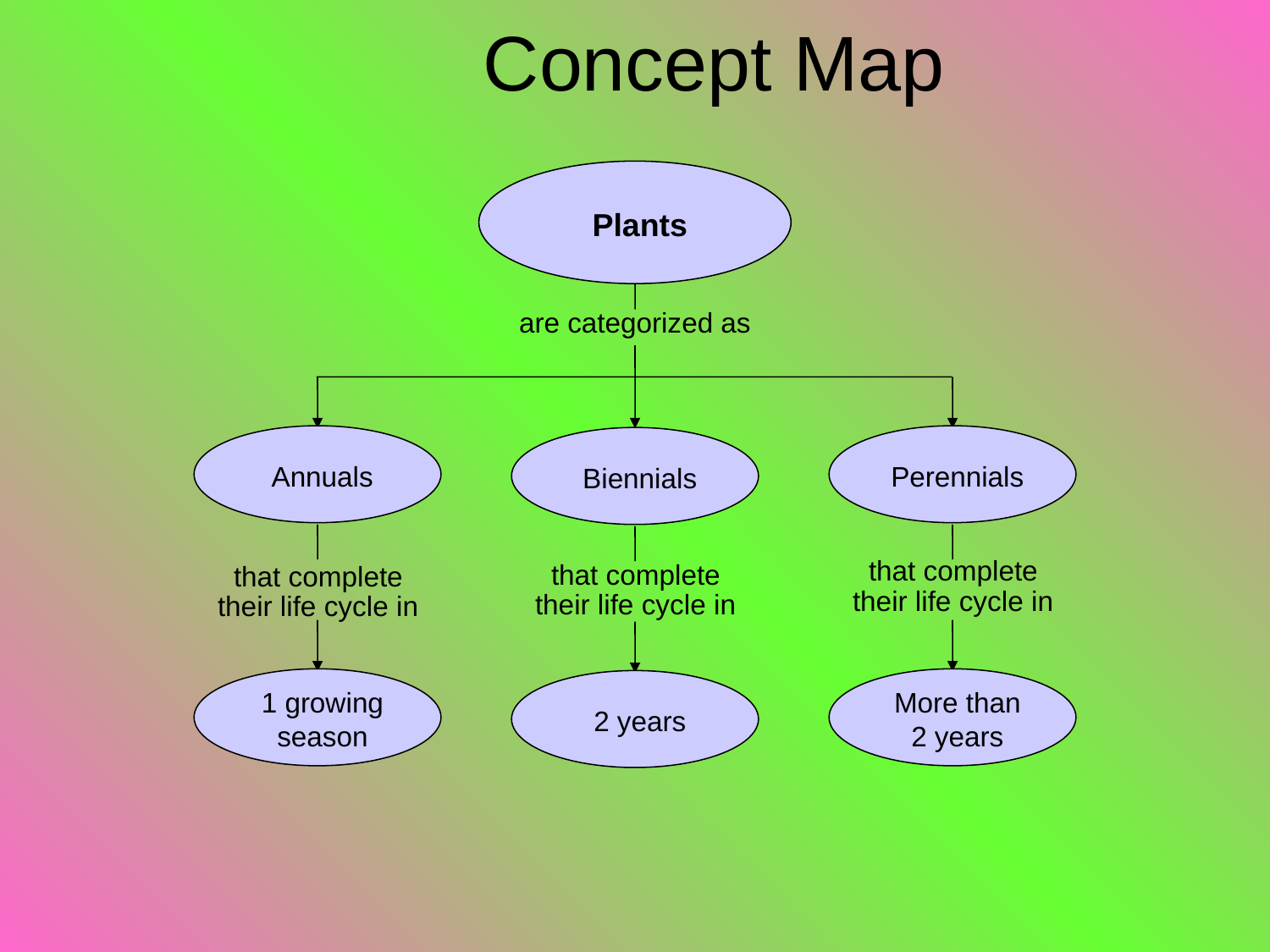

Concept Map

Plants

are categorized as

Annuals
Perennials
Biennials

that complete
their life cycle in
that complete
their life cycle in
that complete
their life cycle in

1 growing
season
More than
2 years
2 years